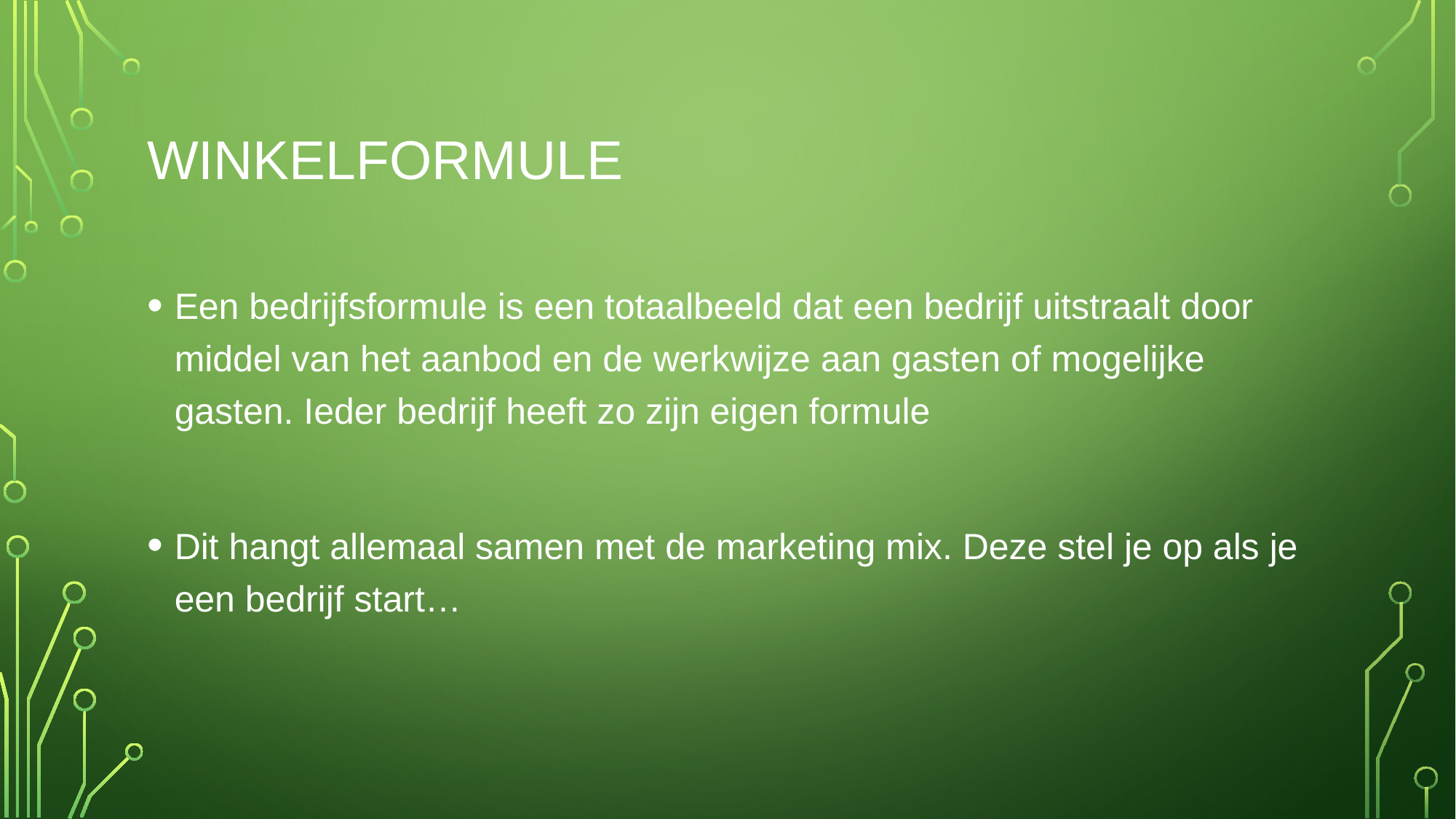

# Winkelformule
Een bedrijfsformule is een totaalbeeld dat een bedrijf uitstraalt door middel van het aanbod en de werkwijze aan gasten of mogelijke gasten. Ieder bedrijf heeft zo zijn eigen formule

Dit hangt allemaal samen met de marketing mix. Deze stel je op als je een bedrijf start…